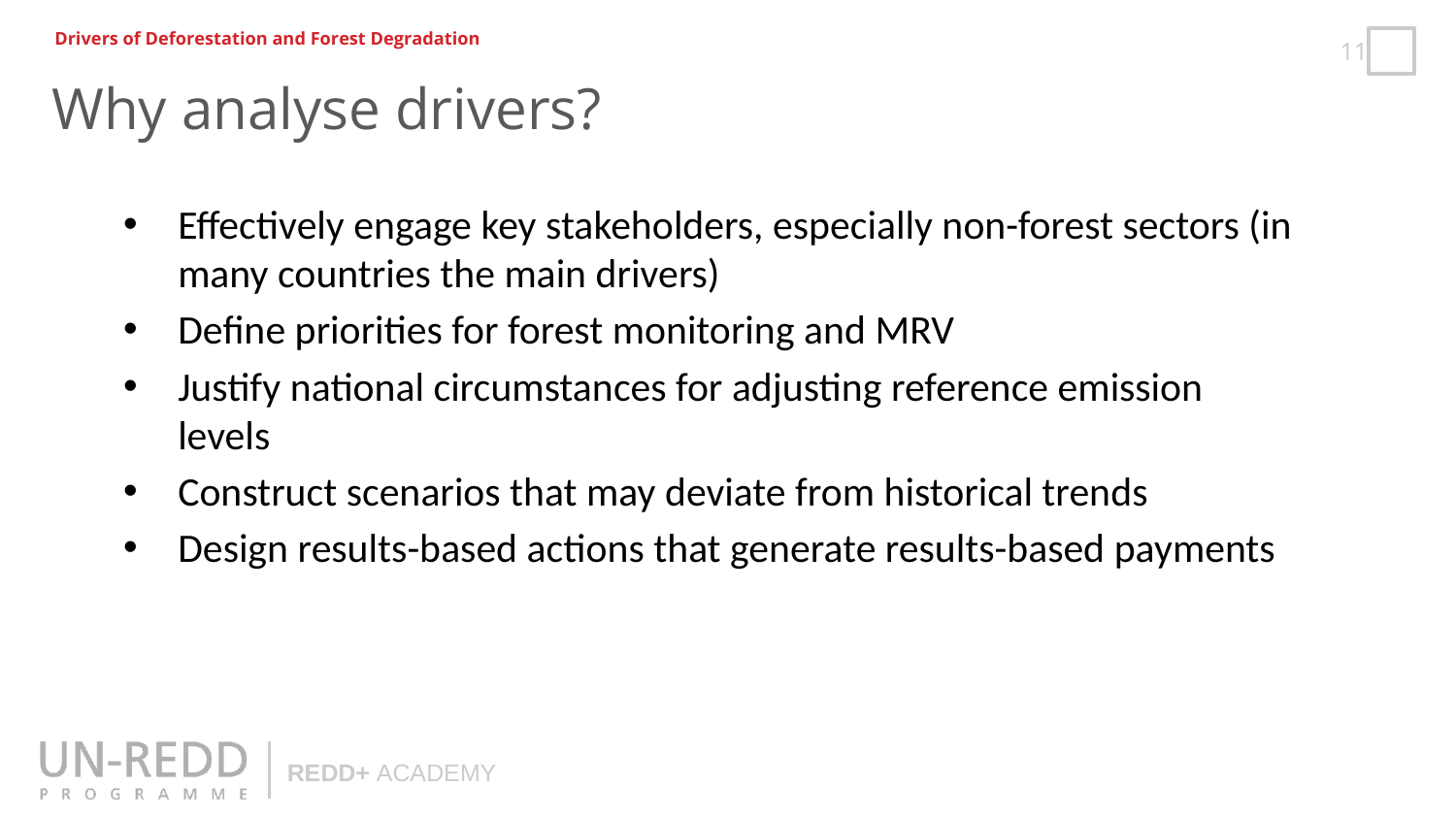

Drivers of Deforestation and Forest Degradation
Why analyse drivers?
Effectively engage key stakeholders, especially non-forest sectors (in many countries the main drivers)
Define priorities for forest monitoring and MRV
Justify national circumstances for adjusting reference emission levels
Construct scenarios that may deviate from historical trends
Design results-based actions that generate results-based payments